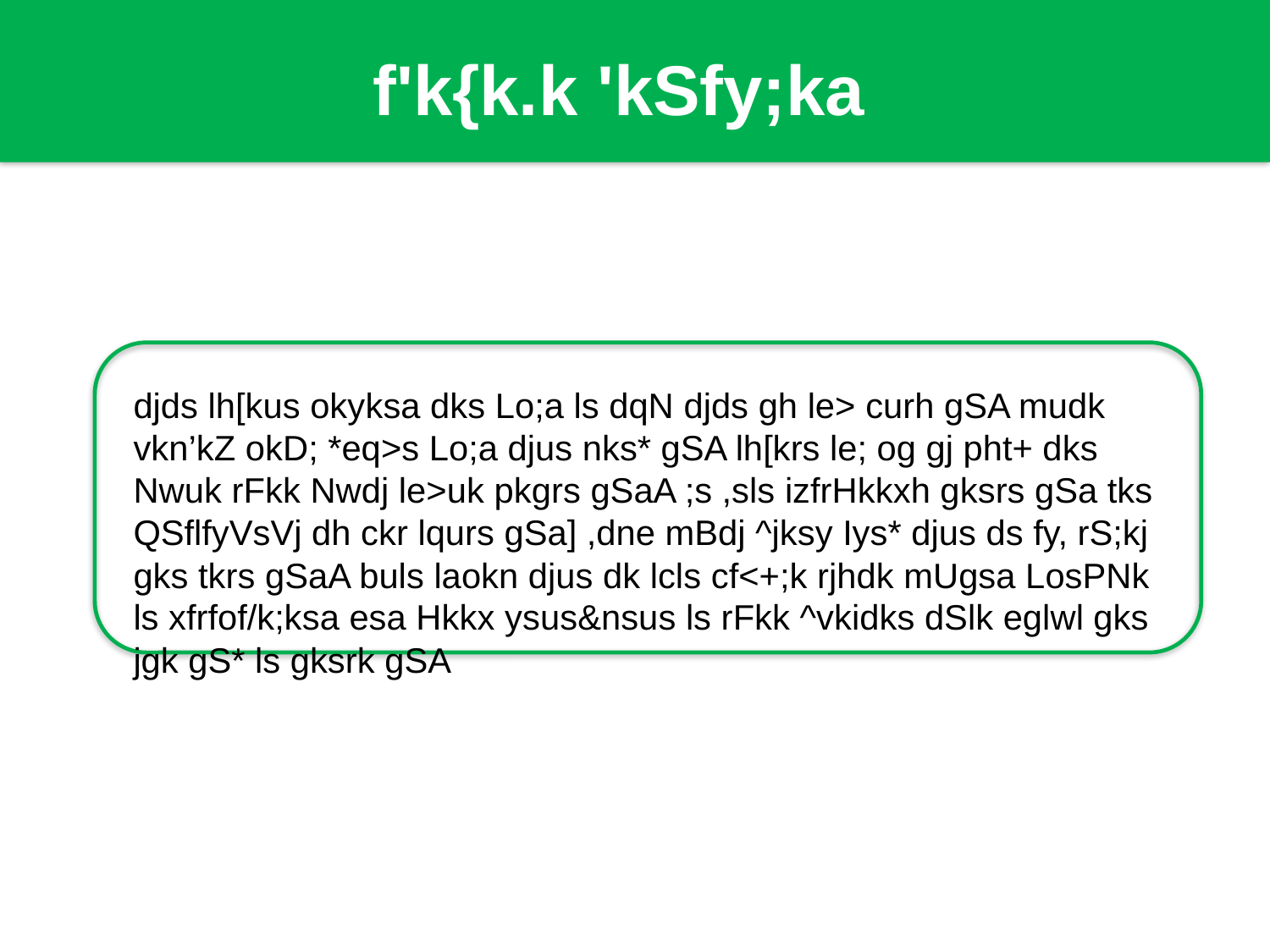

f'k{k.k 'kSfy;ka

djds lh[kus okyksa dks Lo;a ls dqN djds gh le> curh gSA mudk vkn’kZ okD; *eq>s Lo;a djus nks* gSA lh[krs le; og gj pht+ dks Nwuk rFkk Nwdj le>uk pkgrs gSaA ;s ,sls izfrHkkxh gksrs gSa tks QSflfyVsVj dh ckr lqurs gSa] ,dne mBdj ^jksy Iys* djus ds fy, rS;kj gks tkrs gSaA buls laokn djus dk lcls cf<+;k rjhdk mUgsa LosPNk ls xfrfof/k;ksa esa Hkkx ysus&nsus ls rFkk ^vkidks dSlk eglwl gks jgk gS* ls gksrk gSA